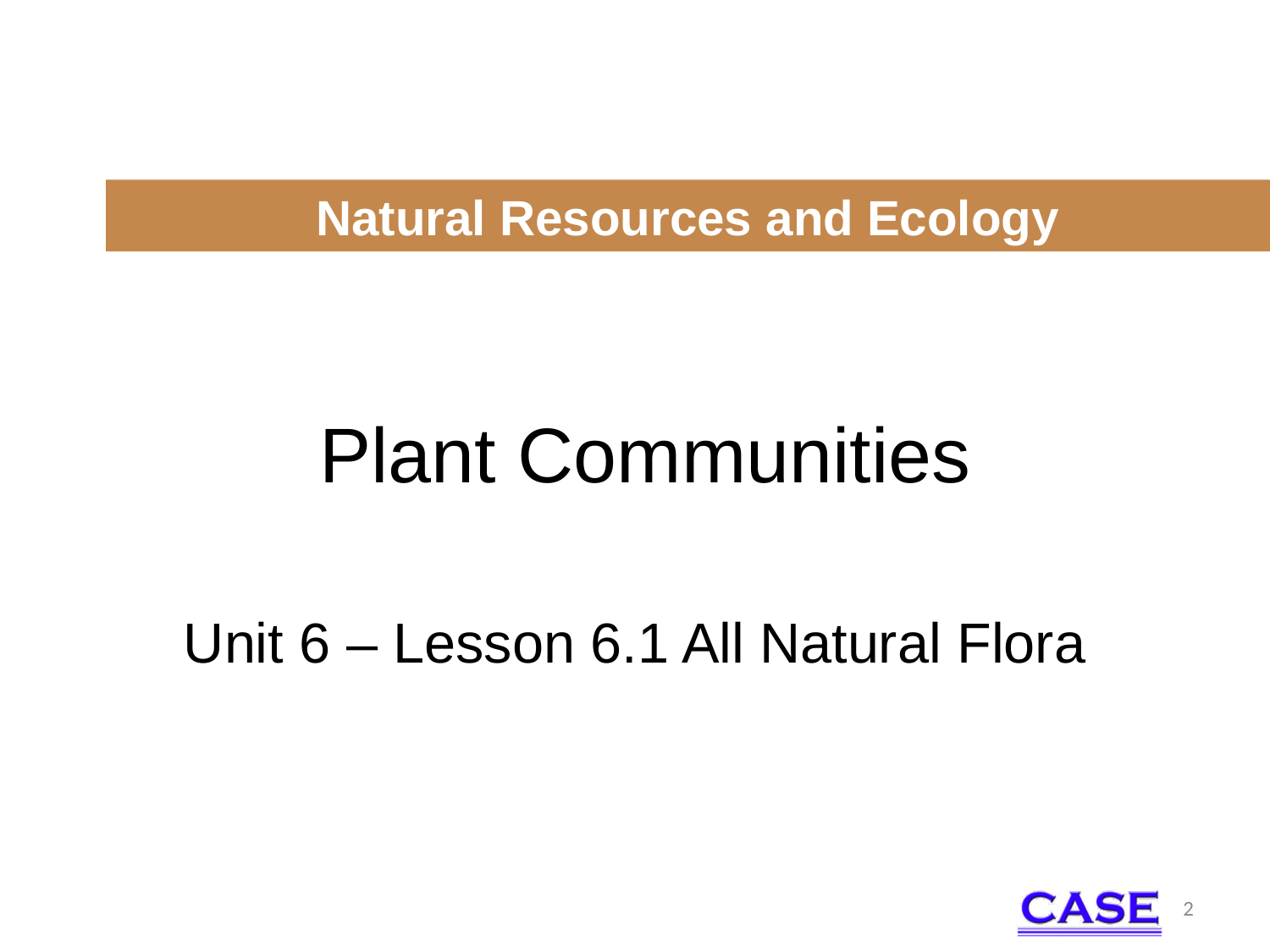

Natural Resources and Ecology
# Plant Communities
Unit 6 – Lesson 6.1 All Natural Flora
2